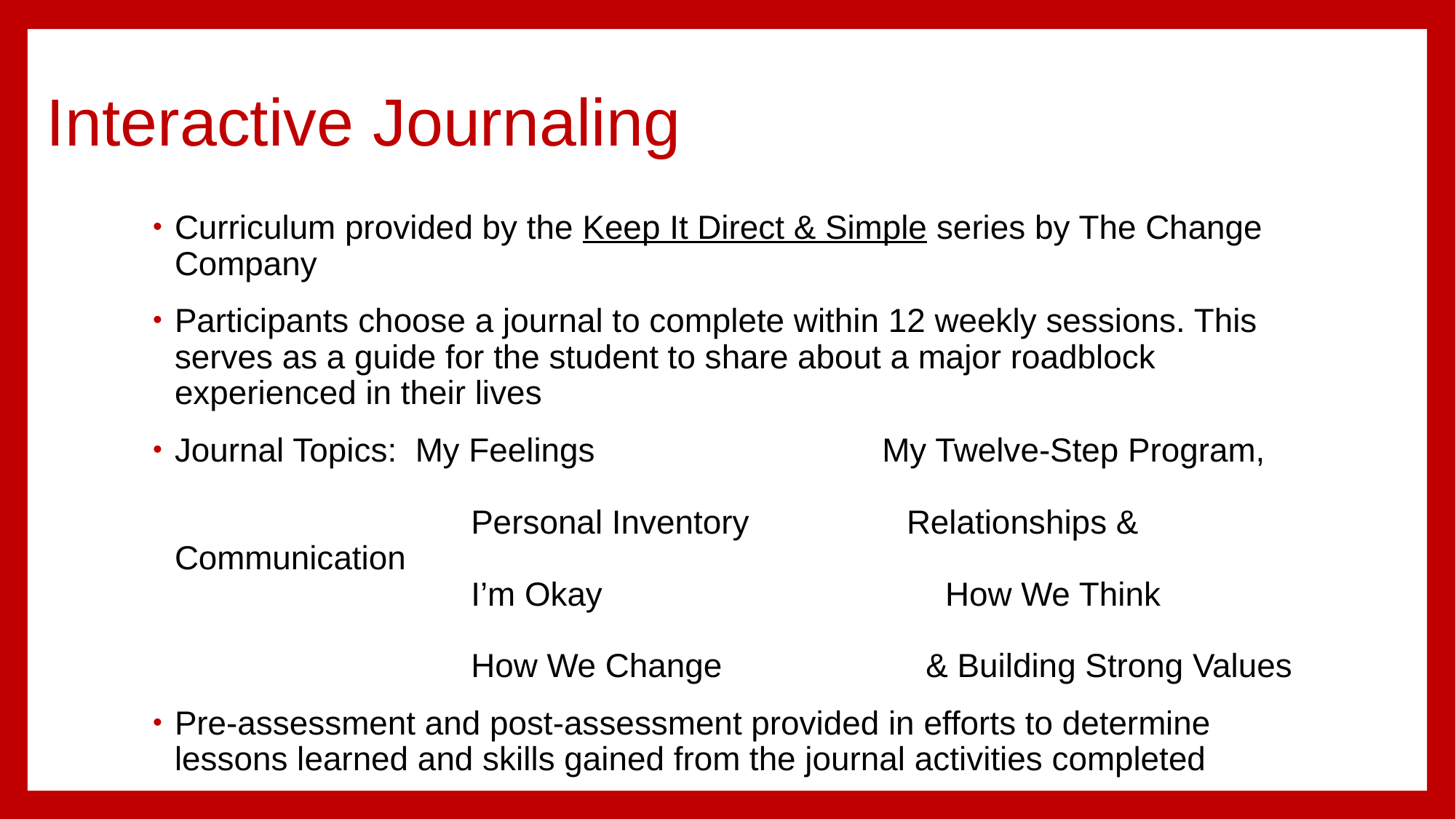

# Interactive Journaling
Curriculum provided by the Keep It Direct & Simple series by The Change Company
Participants choose a journal to complete within 12 weekly sessions. This serves as a guide for the student to share about a major roadblock experienced in their lives
Journal Topics:  My Feelings                               My Twelve-Step Program,
                                Personal Inventory                 Relationships & Communication
                                I’m Okay                                     How We Think
                                How We Change                      & Building Strong Values
Pre-assessment and post-assessment provided in efforts to determine lessons learned and skills gained from the journal activities completed